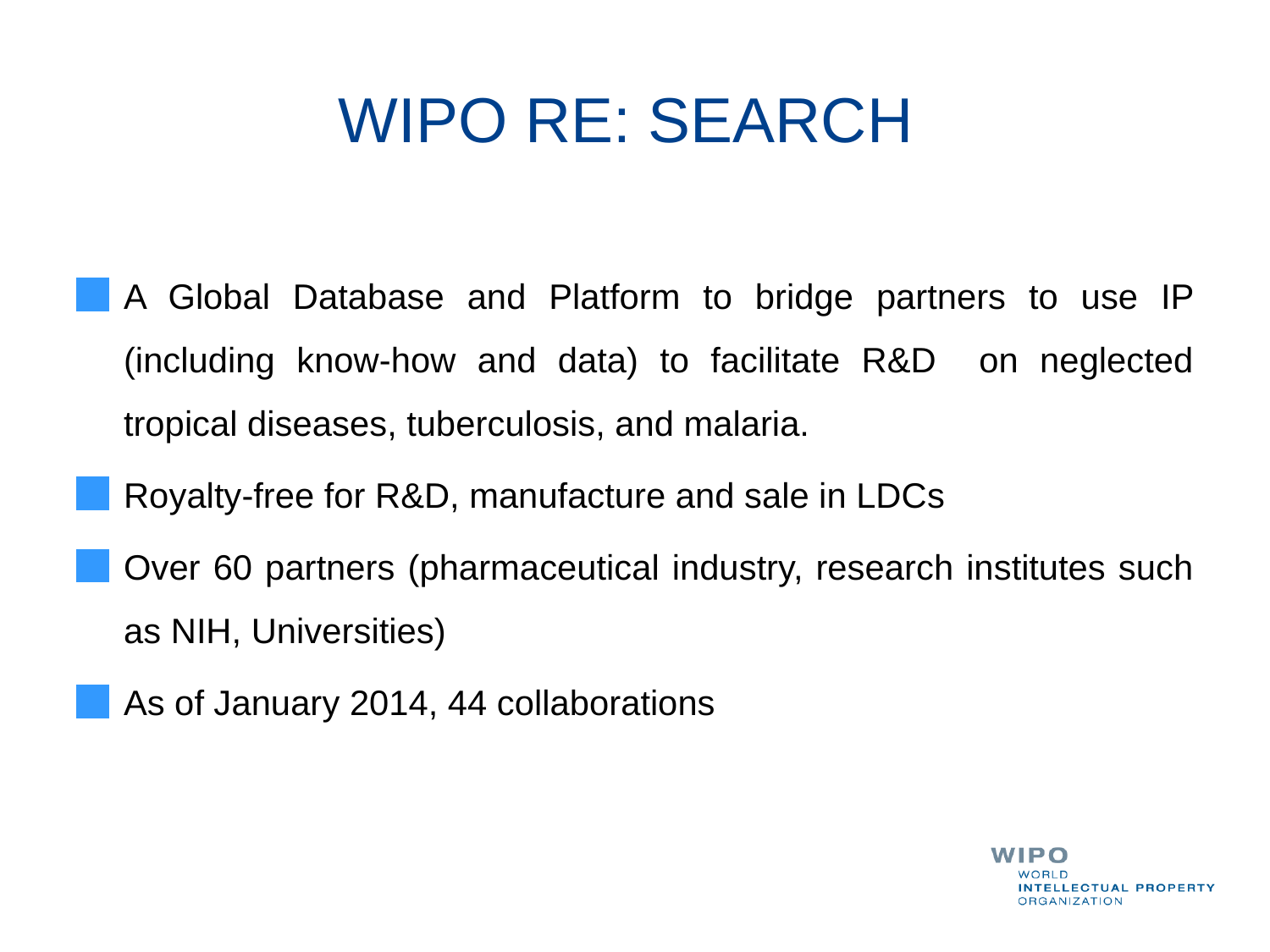

# WIPO RE: SEARCH
A Global Database and Platform to bridge partners to use IP (including know-how and data) to facilitate R&D  on neglected tropical diseases, tuberculosis, and malaria.
Royalty-free for R&D, manufacture and sale in LDCs
Over 60 partners (pharmaceutical industry, research institutes such as NIH, Universities)
As of January 2014, 44 collaborations